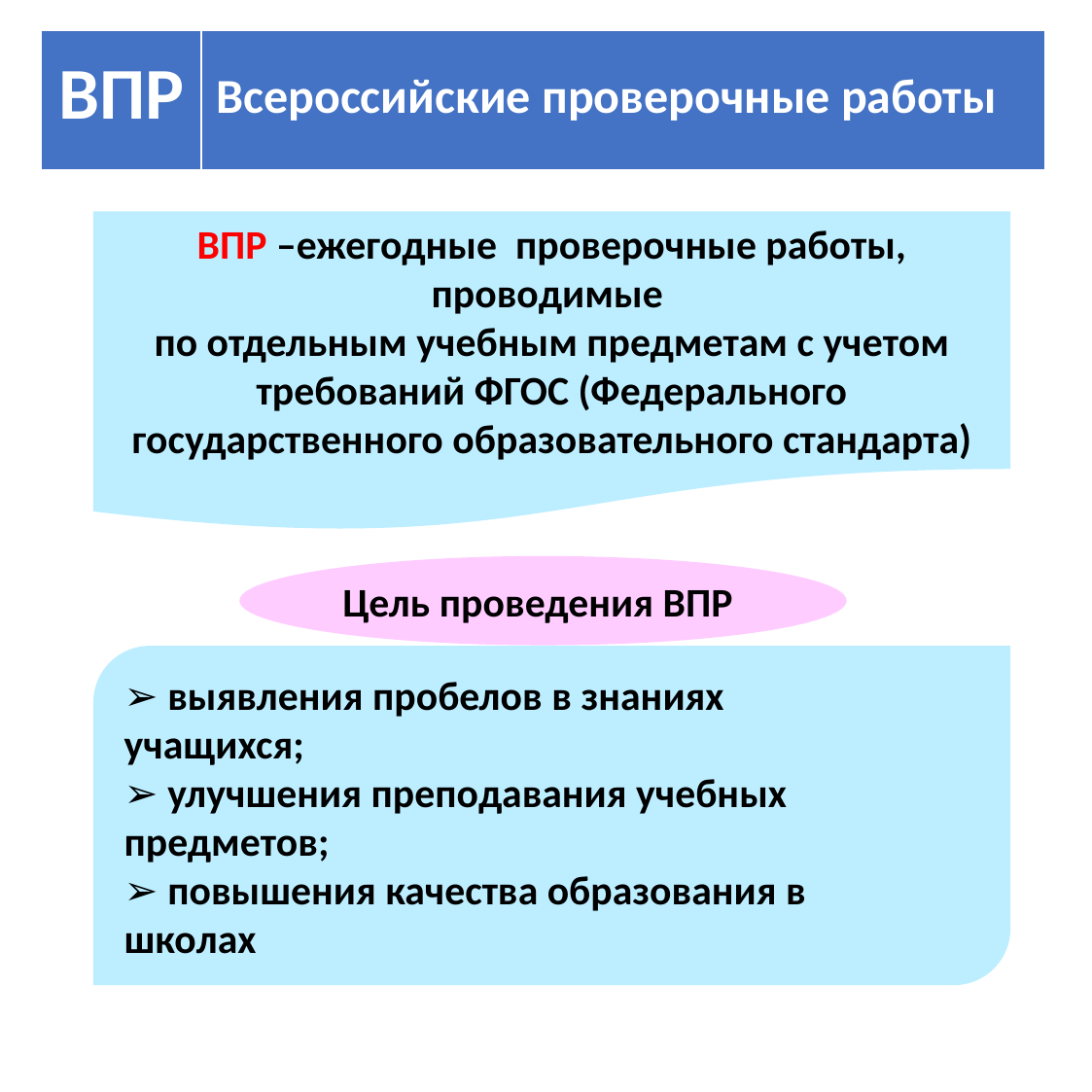

#
| ВПР | Всероссийские проверочные работы |
| --- | --- |
ВПР –ежегодные  проверочные работы, проводимые
по отдельным учебным предметам с учетом требований ФГОС (Федерального государственного образовательного стандарта)
Цель проведения ВПР
➢ выявления пробелов в знаниях
учащихся;
➢ улучшения преподавания учебных
предметов;
➢ повышения качества образования в
школах